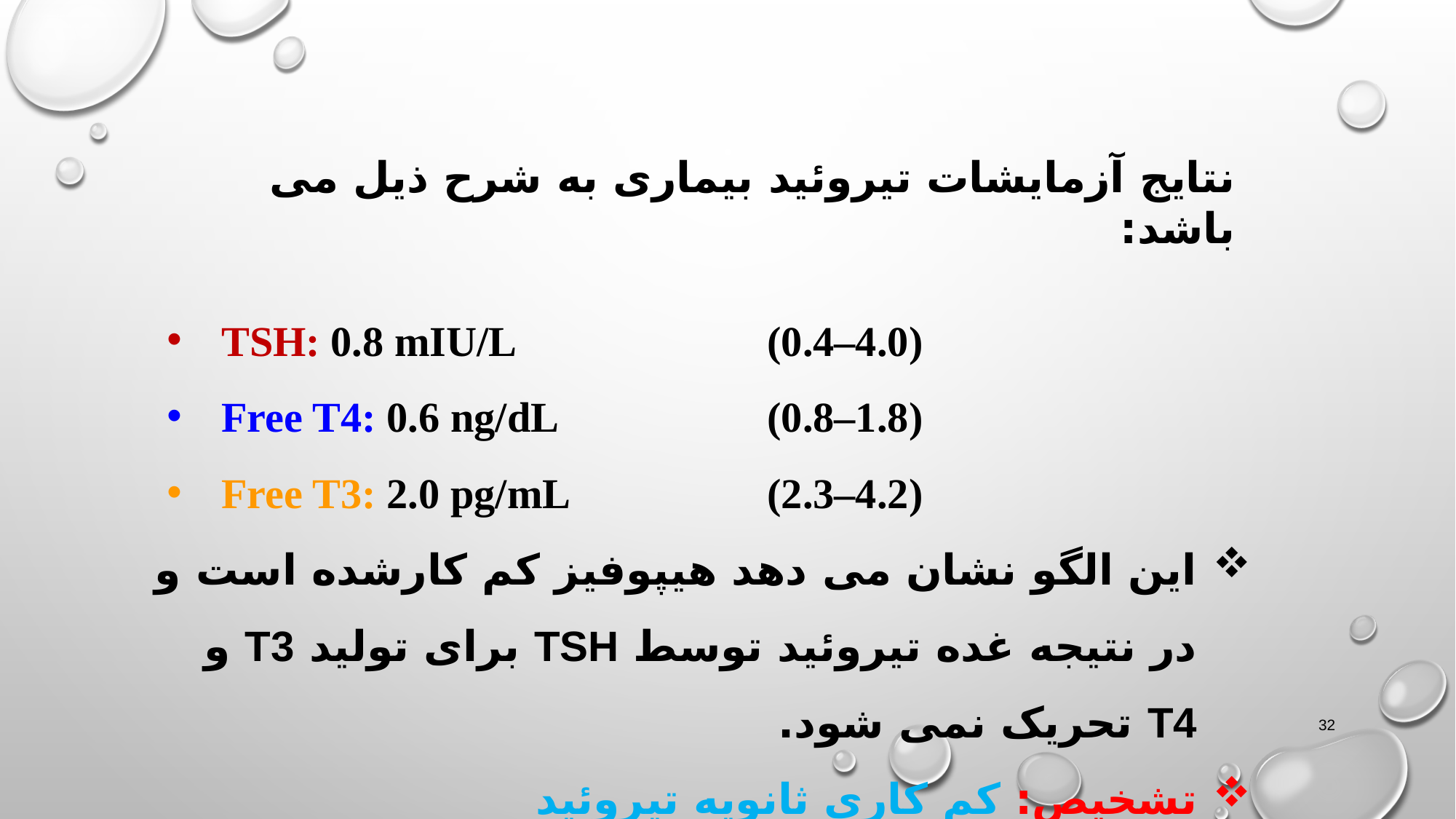

نتایج آزمایشات تیروئید بیماری به شرح ذیل می باشد:

TSH: 0.8 mIU/L 			(0.4–4.0)
Free T4: 0.6 ng/dL 		(0.8–1.8)
Free T3: 2.0 pg/mL 		(2.3–4.2)
این الگو نشان می دهد هیپوفیز کم کارشده است و در نتیجه غده تیروئید توسط TSH برای تولید T3 و T4 تحریک نمی شود.
تشخیص: کم کاری ثانویه تیروئید
32